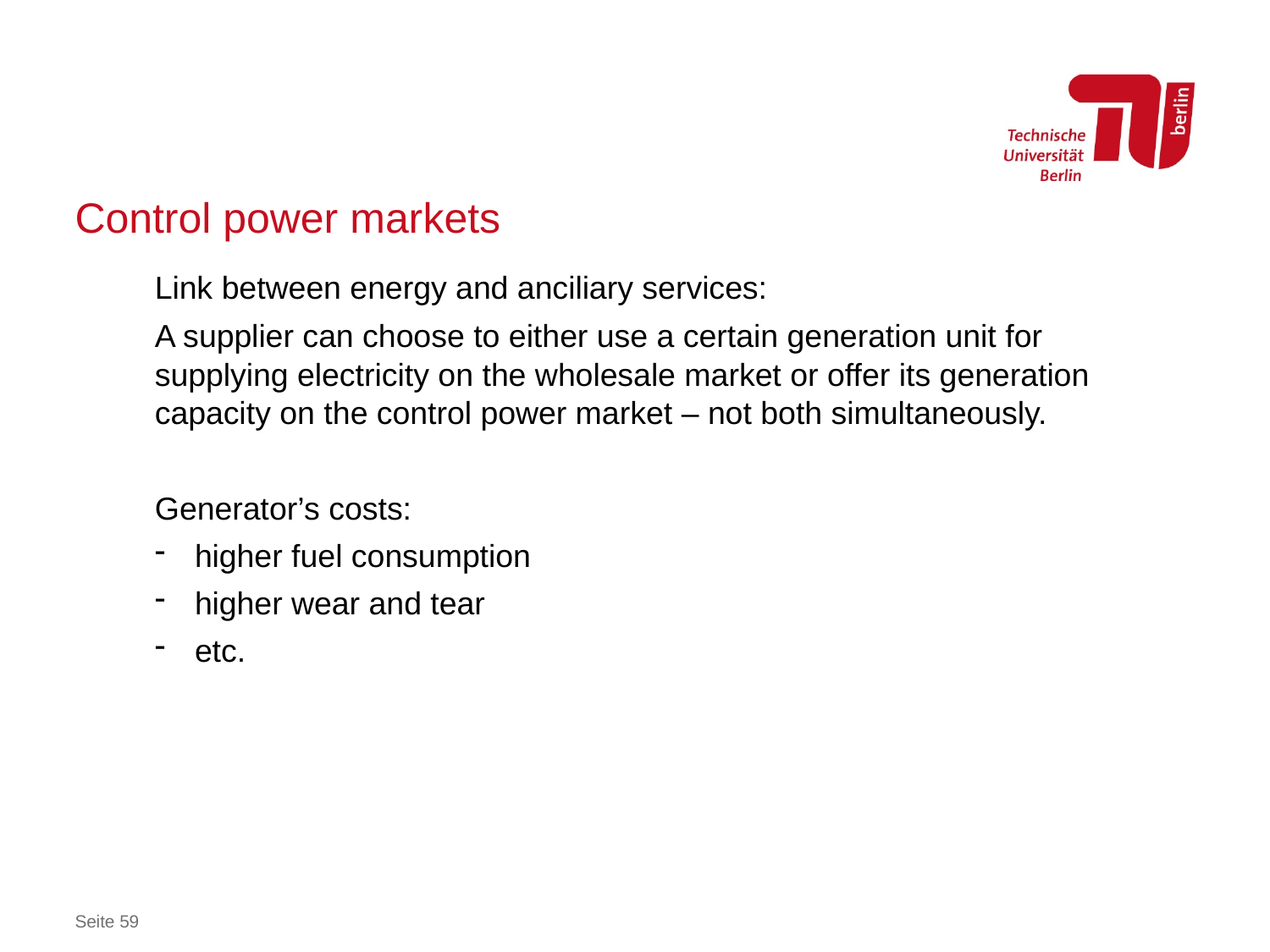

# Control power markets
Link between energy and anciliary services:
A supplier can choose to either use a certain generation unit for supplying electricity on the wholesale market or offer its generation capacity on the control power market – not both simultaneously.

Generator’s costs:
higher fuel consumption
higher wear and tear
etc.

Seite 59